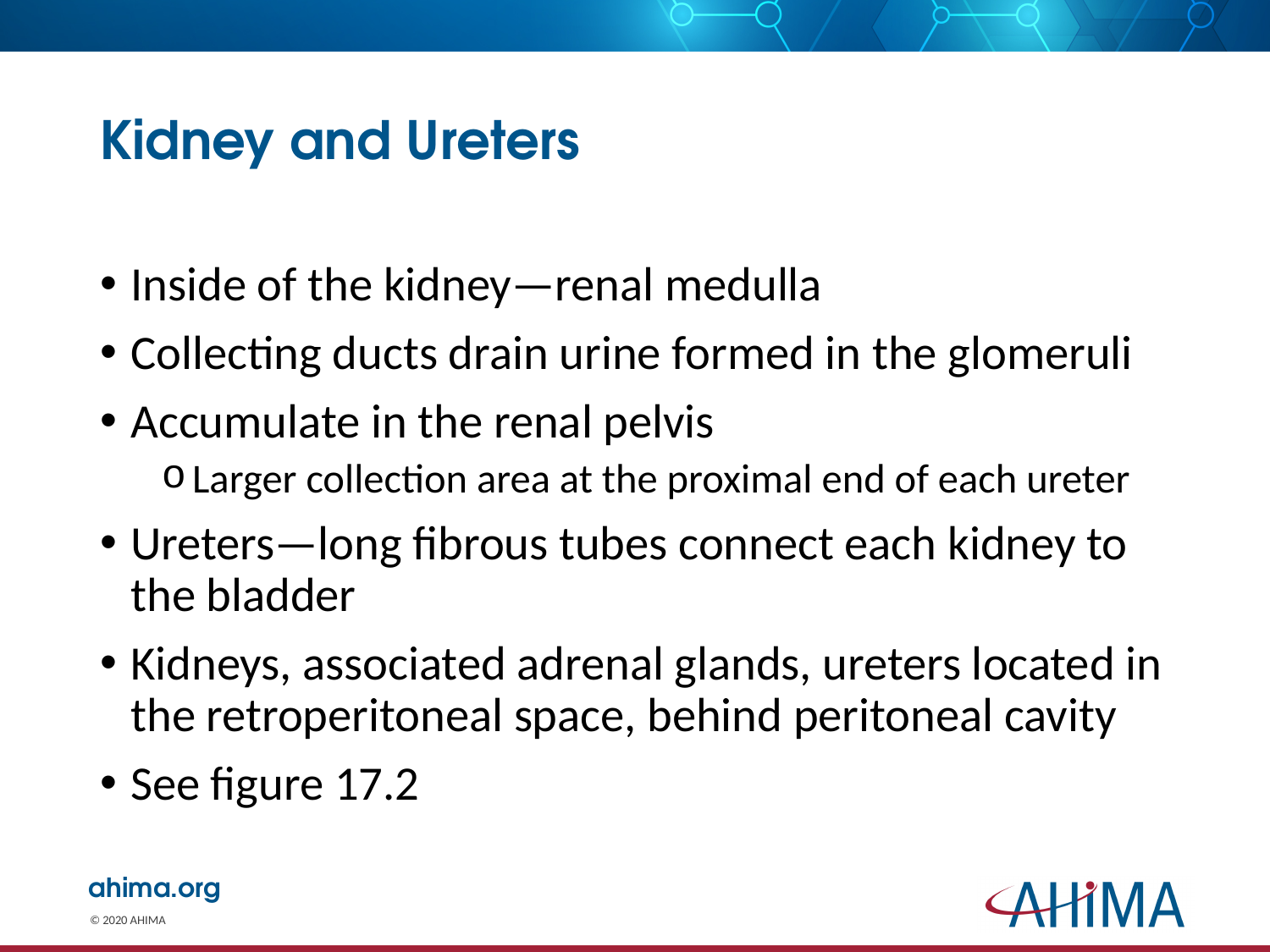

# Kidney and Ureters
Inside of the kidney—renal medulla
Collecting ducts drain urine formed in the glomeruli
Accumulate in the renal pelvis
Larger collection area at the proximal end of each ureter
Ureters—long fibrous tubes connect each kidney to the bladder
Kidneys, associated adrenal glands, ureters located in the retroperitoneal space, behind peritoneal cavity
See figure 17.2